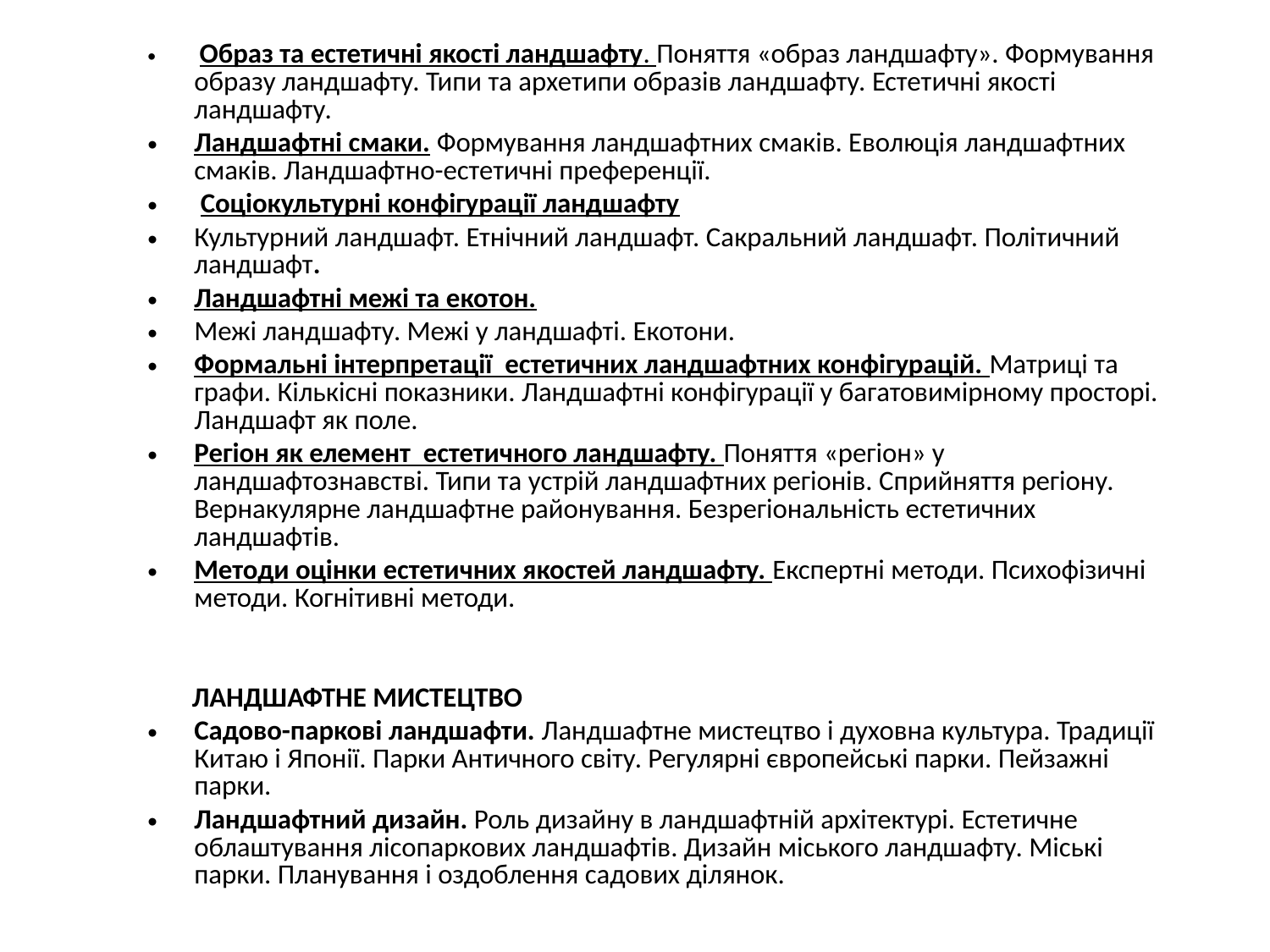

Образ та естетичні якості ландшафту. Поняття «образ ландшафту». Формування образу ландшафту. Типи та архетипи образів ландшафту. Естетичні якості ландшафту.
Ландшафтні смаки. Формування ландшафтних смаків. Еволюція ландшафтних смаків. Ландшафтно-естетичні преференції.
 Соціокультурні конфігурації ландшафту
Культурний ландшафт. Етнічний ландшафт. Сакральний ландшафт. Політичний ландшафт.
Ландшафтні межі та екотон.
Межі ландшафту. Межі у ландшафті. Екотони.
Формальні інтерпретації  естетичних ландшафтних конфігурацій. Матриці та графи. Кількісні показники. Ландшафтні конфігурації у багатовимірному просторі. Ландшафт як поле.
Регіон як елемент  естетичного ландшафту. Поняття «регіон» у ландшафтознавстві. Типи та устрій ландшафтних регіонів. Сприйняття регіону. Вернакулярне ландшафтне районування. Безрегіональність естетичних ландшафтів.
Методи оцінки естетичних якостей ландшафту. Експертні методи. Психофізичні методи. Когнітивні методи.

       ландшафтне мистецтво
Садово-паркові ландшафти. Ландшафтне мистецтво і духовна культура. Традиції Китаю і Японії. Парки Античного світу. Регулярні європейські парки. Пейзажні парки.
Ландшафтний дизайн. Роль дизайну в ландшафтній архітектурі. Естетичне облаштування лісопаркових ландшафтів. Дизайн міського ландшафту. Міські парки. Планування і оздоблення садових ділянок.